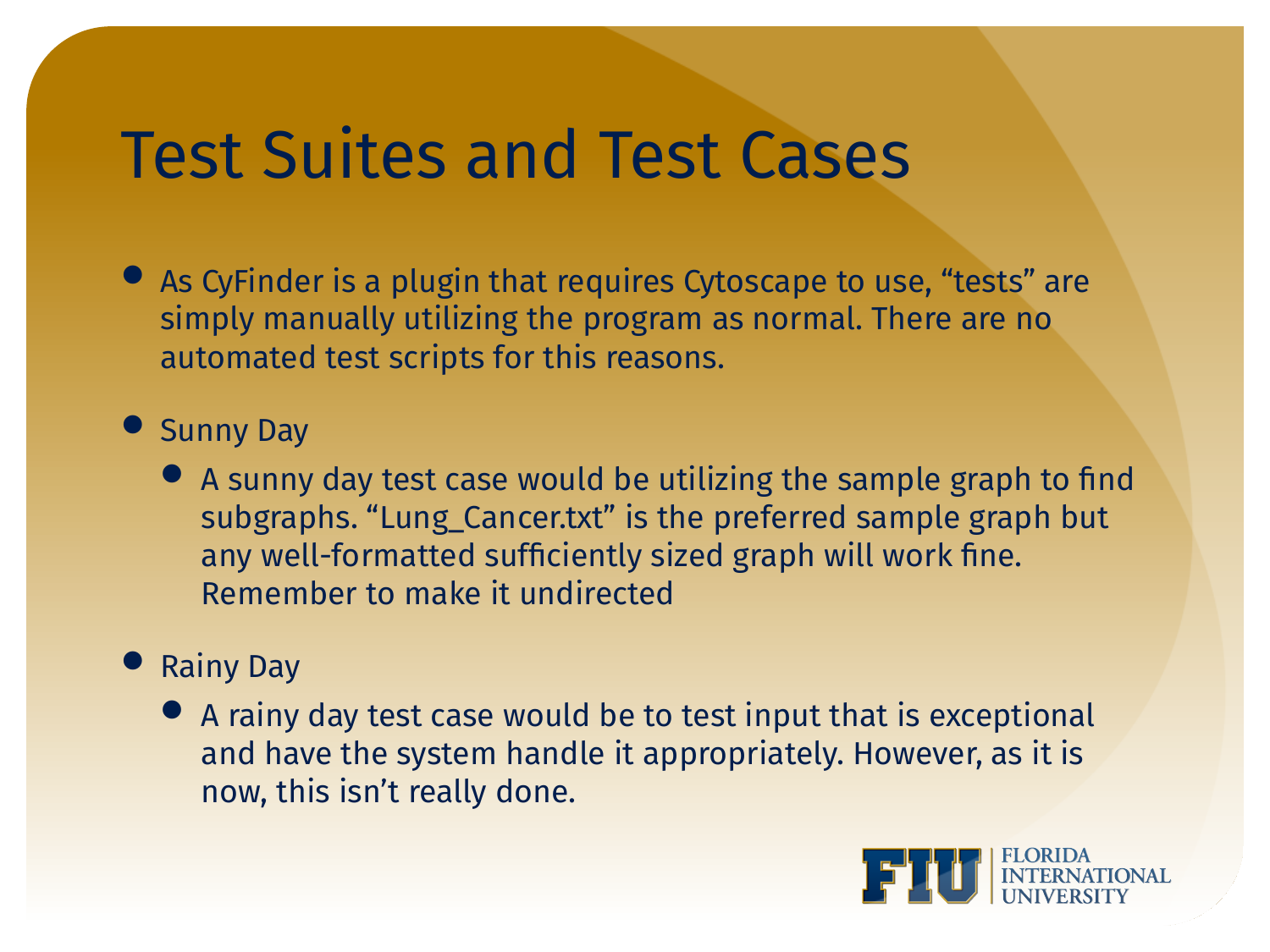

# Test Suites and Test Cases
As CyFinder is a plugin that requires Cytoscape to use, “tests” are simply manually utilizing the program as normal. There are no automated test scripts for this reasons.
Sunny Day
A sunny day test case would be utilizing the sample graph to find subgraphs. “Lung_Cancer.txt” is the preferred sample graph but any well-formatted sufficiently sized graph will work fine. Remember to make it undirected
Rainy Day
A rainy day test case would be to test input that is exceptional and have the system handle it appropriately. However, as it is now, this isn’t really done.